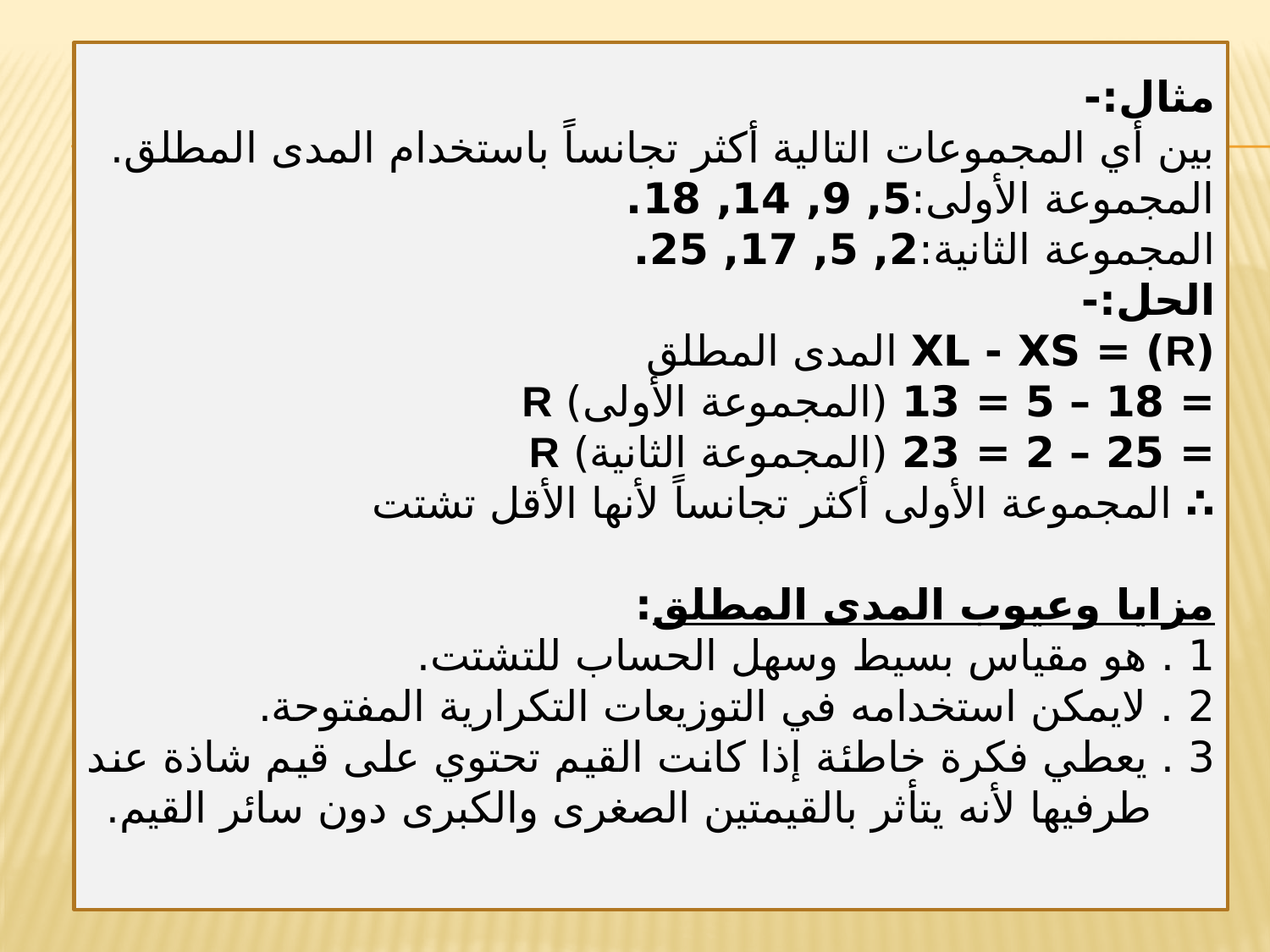

مثال:-
بين أي المجموعات التالية أكثر تجانساً باستخدام المدى المطلق.
المجموعة الأولى:5, 9, 14, 18.
المجموعة الثانية:2, 5, 17, 25.
الحل:-
(R) = XL - XS المدى المطلق
= 18 – 5 = 13 (المجموعة الأولى) R
= 25 – 2 = 23 (المجموعة الثانية) R
∴ المجموعة الأولى أكثر تجانساً لأنها الأقل تشتت

مزايا وعيوب المدى المطلق:
1 . هو مقياس بسيط وسهل الحساب للتشتت.
2 . لايمكن استخدامه في التوزيعات التكرارية المفتوحة.
3 . يعطي فكرة خاطئة إذا كانت القيم تحتوي على قيم شاذة عند طرفيها لأنه يتأثر بالقيمتين الصغرى والكبرى دون سائر القيم.